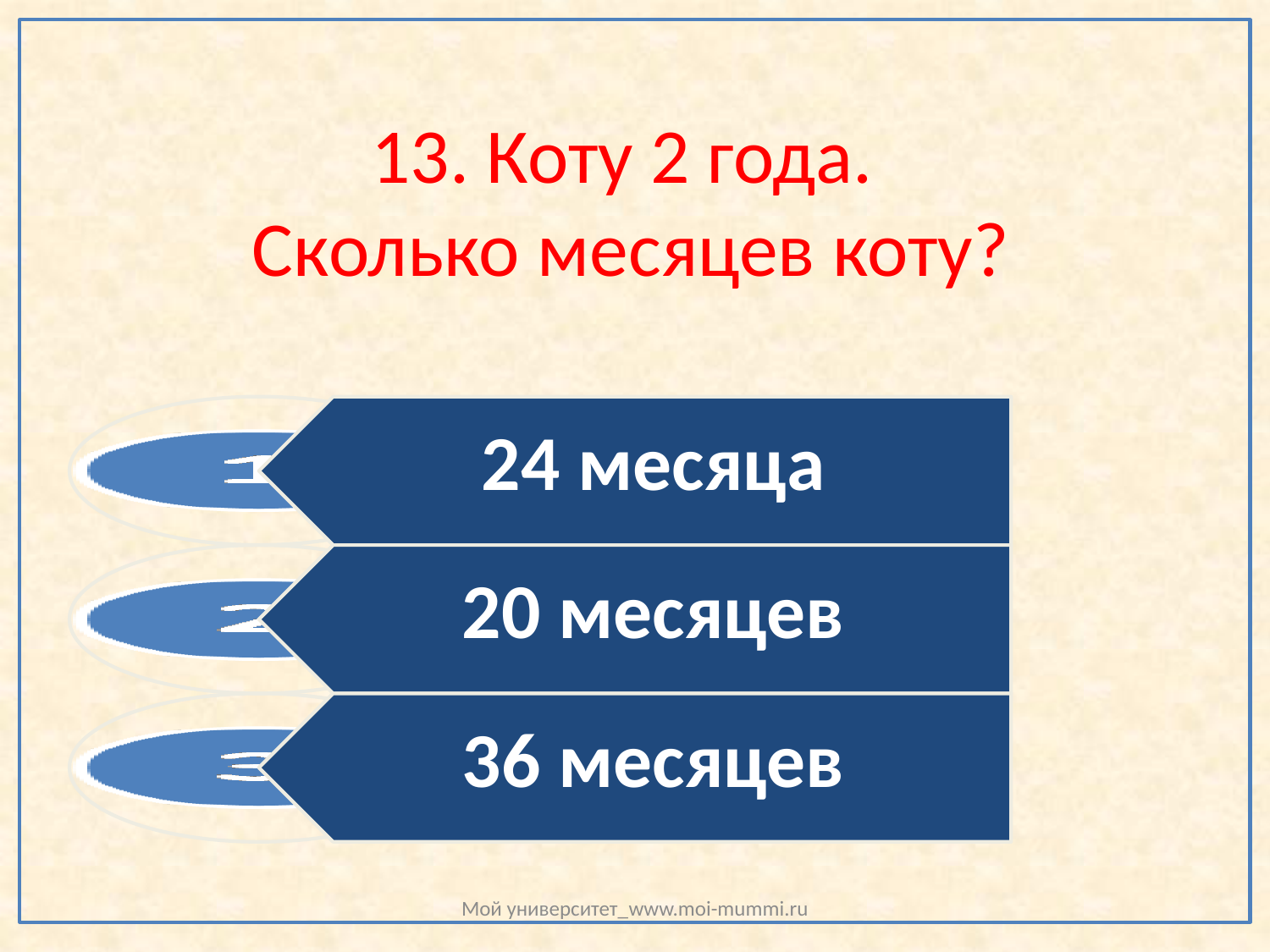

# 13. Коту 2 года. Сколько месяцев коту?
24 месяца
20 месяцев
36 месяцев
Мой университет_www.moi-mummi.ru